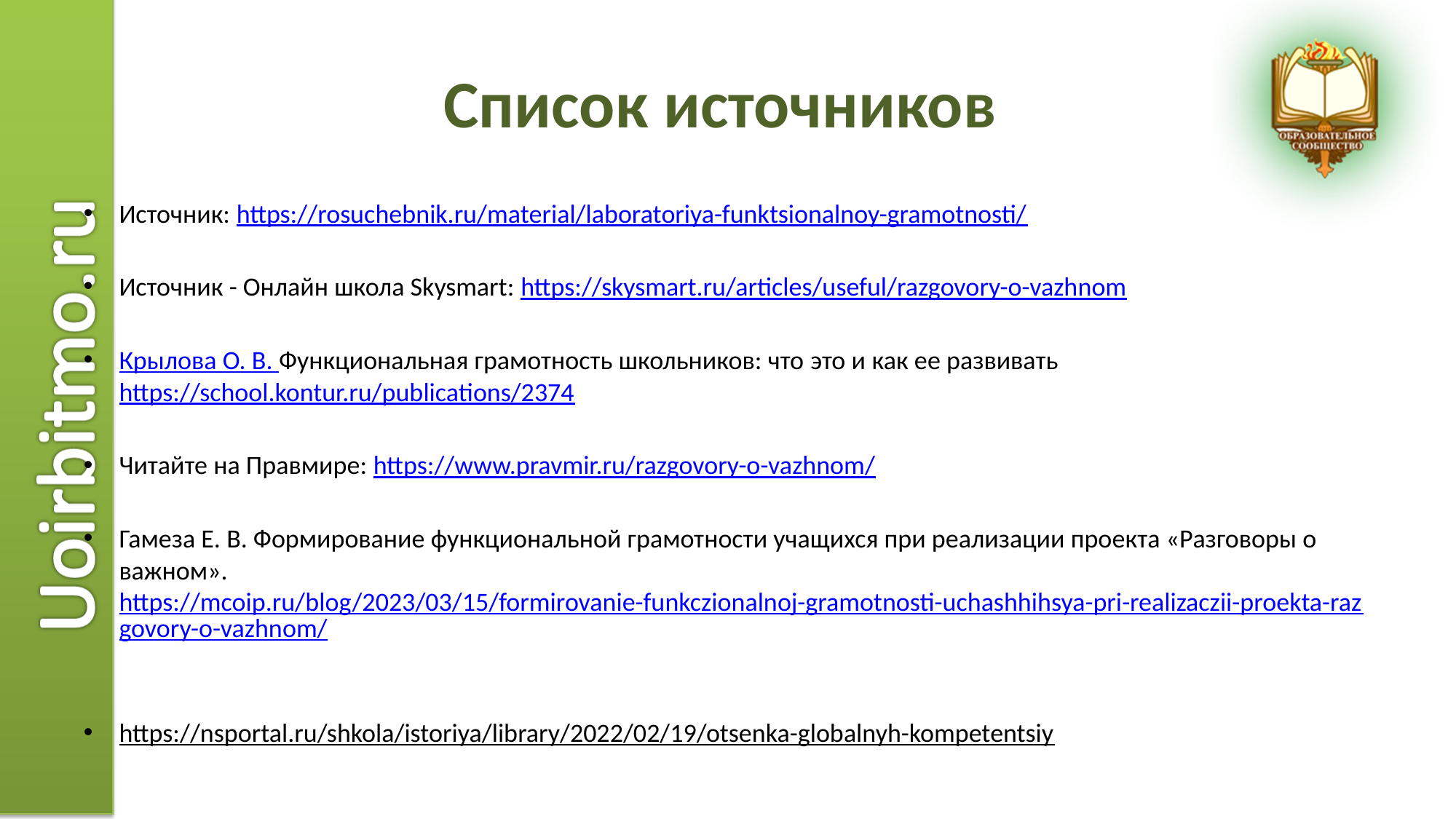

# Список источников
Источник: https://rosuchebnik.ru/material/laboratoriya-funktsionalnoy-gramotnosti/

Источник - Онлайн школа Skysmart: https://skysmart.ru/articles/useful/razgovory-o-vazhnom

Крылова О. В. Функциональная грамотность школьников: что это и как ее развивать https://school.kontur.ru/publications/2374

Читайте на Правмире: https://www.pravmir.ru/razgovory-o-vazhnom/

Гамеза Е. В. Формирование функциональной грамотности учащихся при реализации проекта «Разговоры о важном». https://mcoip.ru/blog/2023/03/15/formirovanie-funkczionalnoj-gramotnosti-uchashhihsya-pri-realizaczii-proekta-razgovory-o-vazhnom/

https://nsportal.ru/shkola/istoriya/library/2022/02/19/otsenka-globalnyh-kompetentsiy